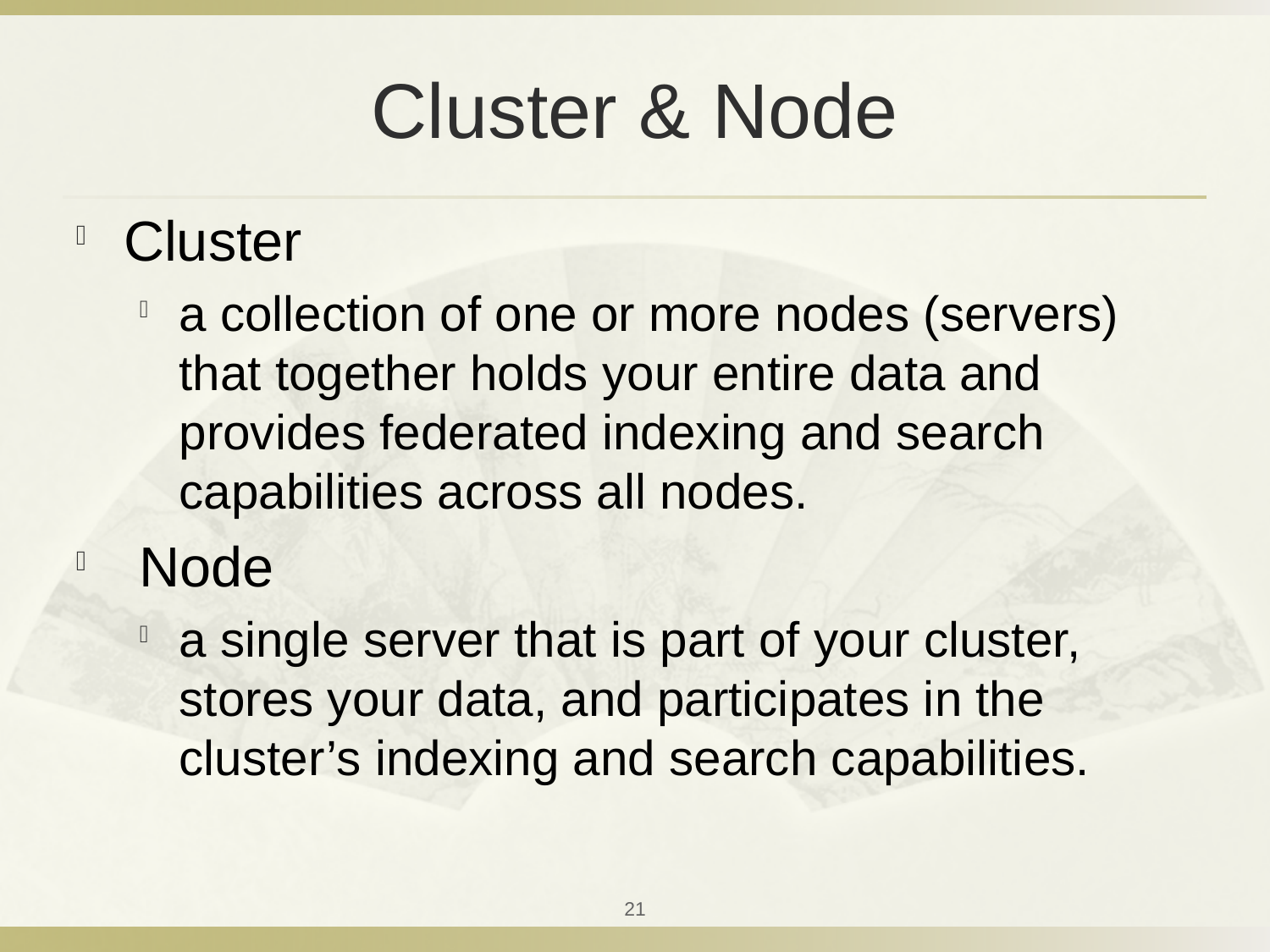

# Cluster & Node
Cluster
a collection of one or more nodes (servers) that together holds your entire data and provides federated indexing and search capabilities across all nodes.
 Node
a single server that is part of your cluster, stores your data, and participates in the cluster’s indexing and search capabilities.
21